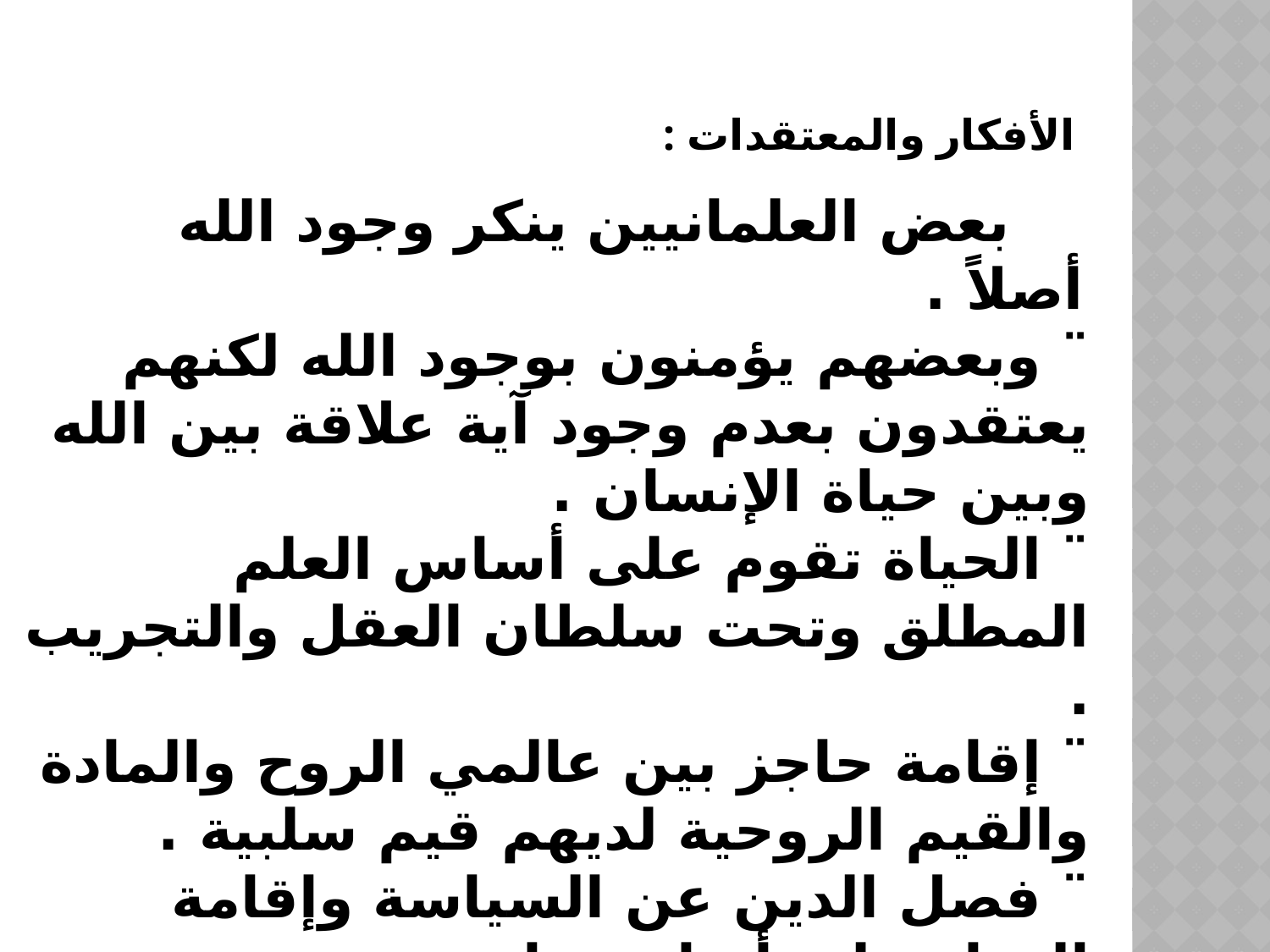

# الأفكار والمعتقدات :
      بعض العلمانيين ينكر وجود الله أصلاً .
¨ وبعضهم يؤمنون بوجود الله لكنهم يعتقدون بعدم وجود آية علاقة بين الله وبين حياة الإنسان .
¨ الحياة تقوم على أساس العلم المطلق وتحت سلطان العقل والتجريب .
¨ إقامة حاجز بين عالمي الروح والمادة والقيم الروحية لديهم قيم سلبية .
¨ فصل الدين عن السياسة وإقامة الحياة على أساس مادي .
¨ تطبيق مبدأ النفعية على كل شيء في الحياة .
¨ اعتماد مبدأ الميكافيلية في فلسفة الحكم والسياسية والأخلاق .
¨ نشر الإباحة والفوضى الأخلاقية وتهديم كيان الأسرة باعتبارها النواة الأولى في البنية الاجتماعية .